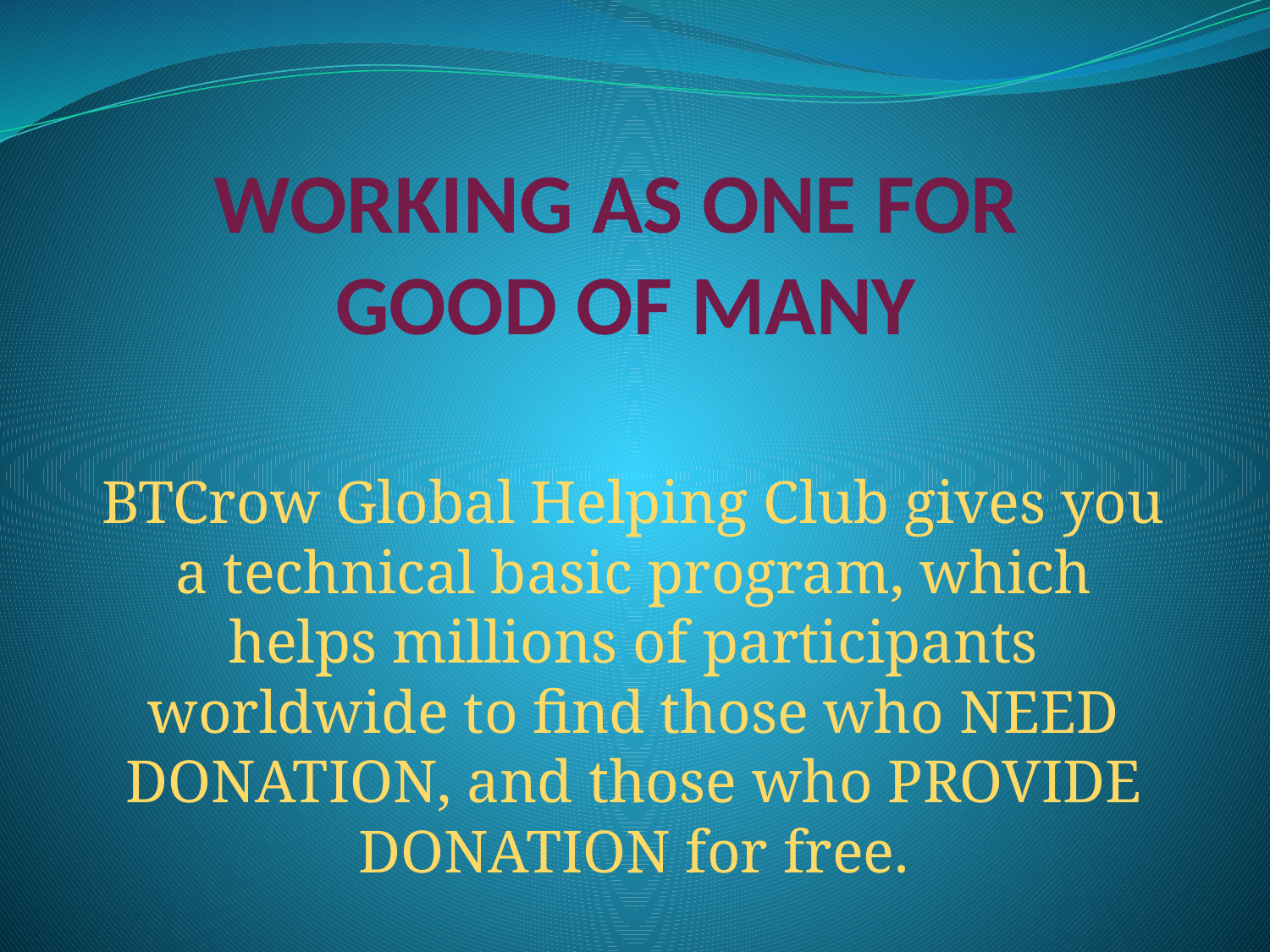

# WORKING AS ONE FOR
GOOD OF MANY
BTCrow Global Helping Club gives you
a technical basic program, which helps millions of participants worldwide to find those who NEED DONATION, and those who PROVIDE DONATION for free.